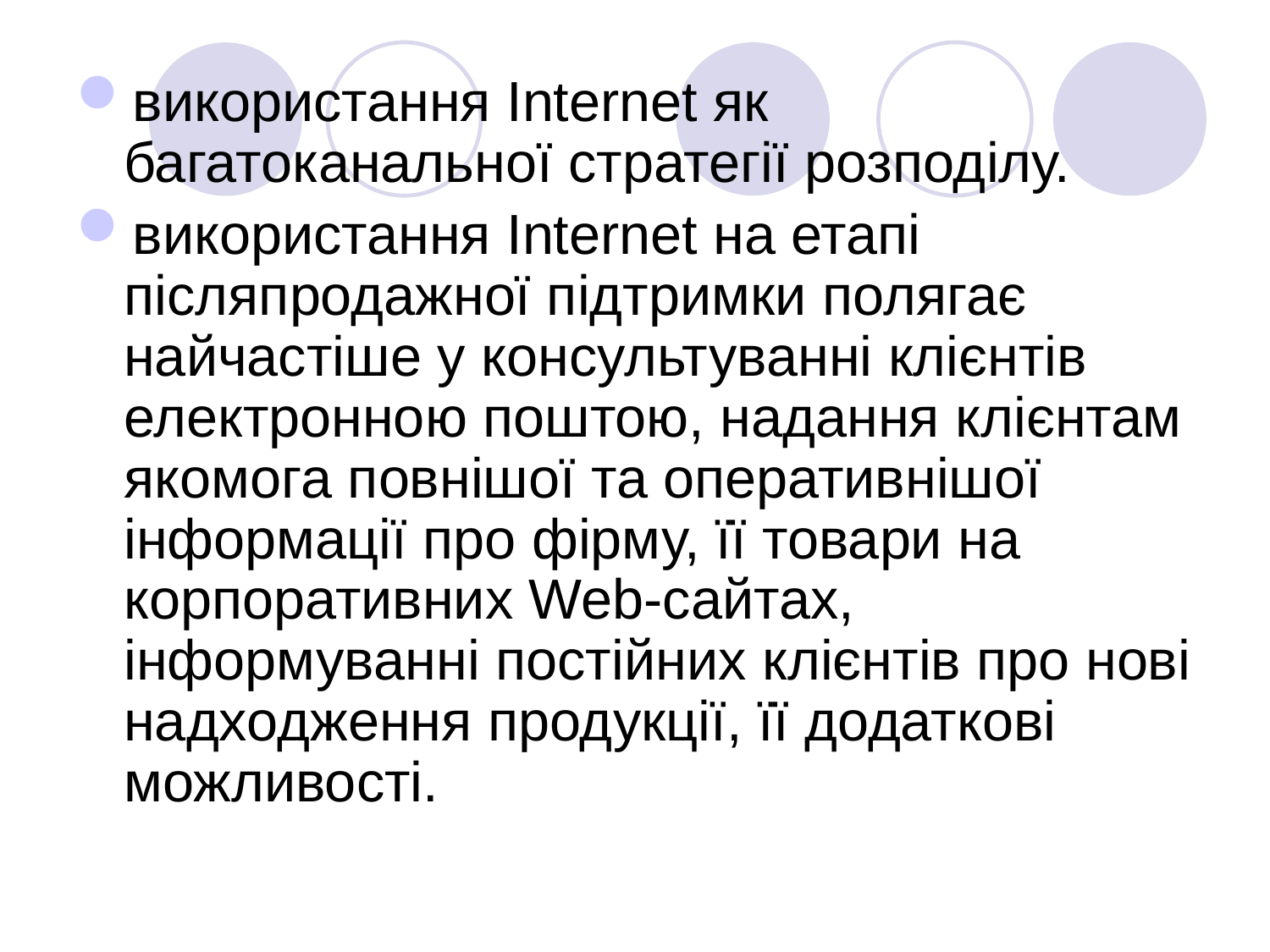

використання Internet як багатоканальної стратегії розподілу.
використання Internet на етапі післяпродажної підтримки полягає найчастіше у консультуванні клієнтів електронною поштою, надання клієнтам якомога повнішої та оперативнішої інформації про фірму, її товари на корпоративних Web-сайтах, інформуванні постійних клієнтів про нові надходження продукції, її додаткові можливості.